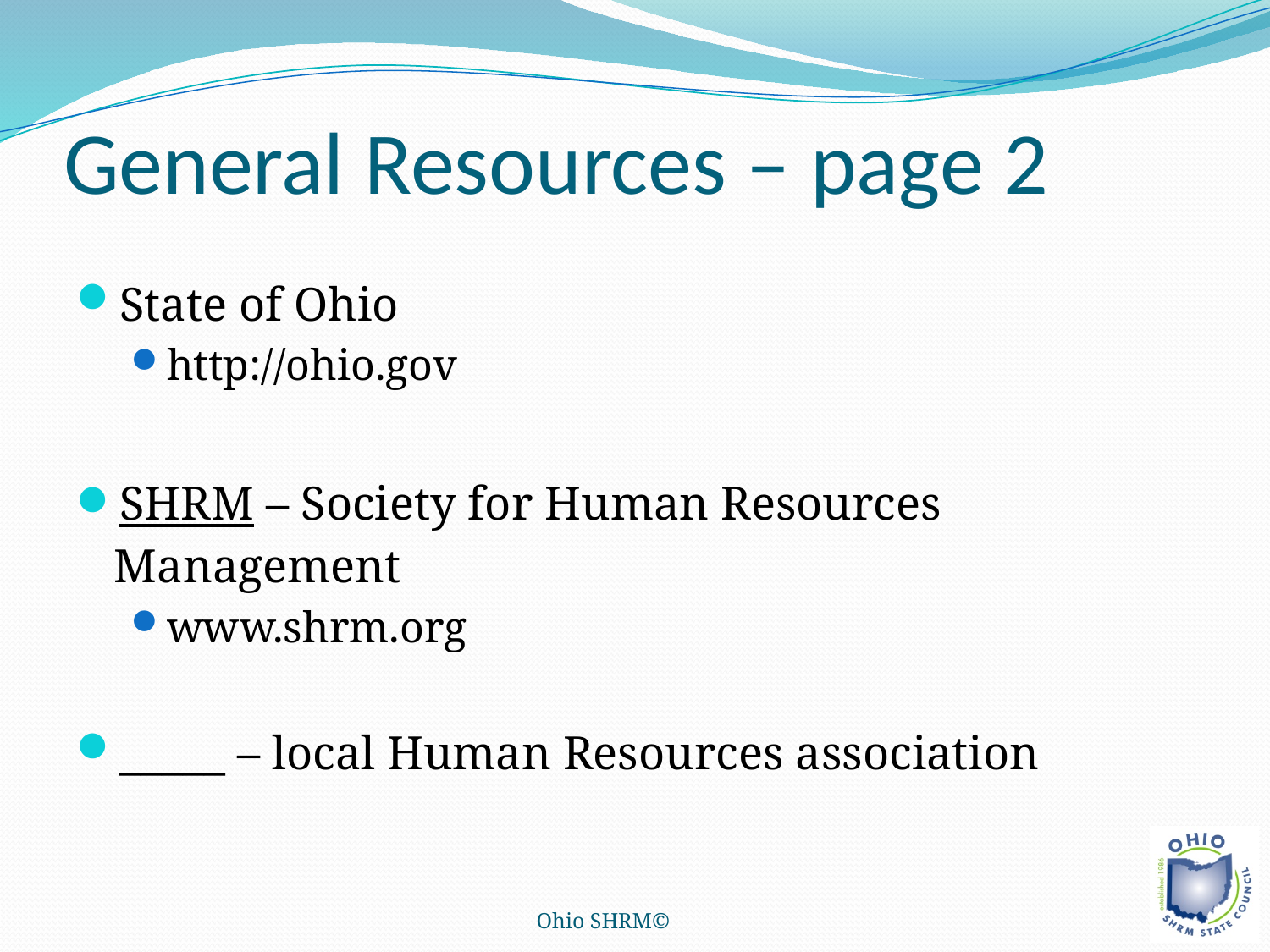

# General Resources – page 2
State of Ohio
http://ohio.gov

SHRM – Society for Human Resources Management
www.shrm.org

_____ – local Human Resources association

Customization Point – add name & web address of local HR association
Ohio SHRM©